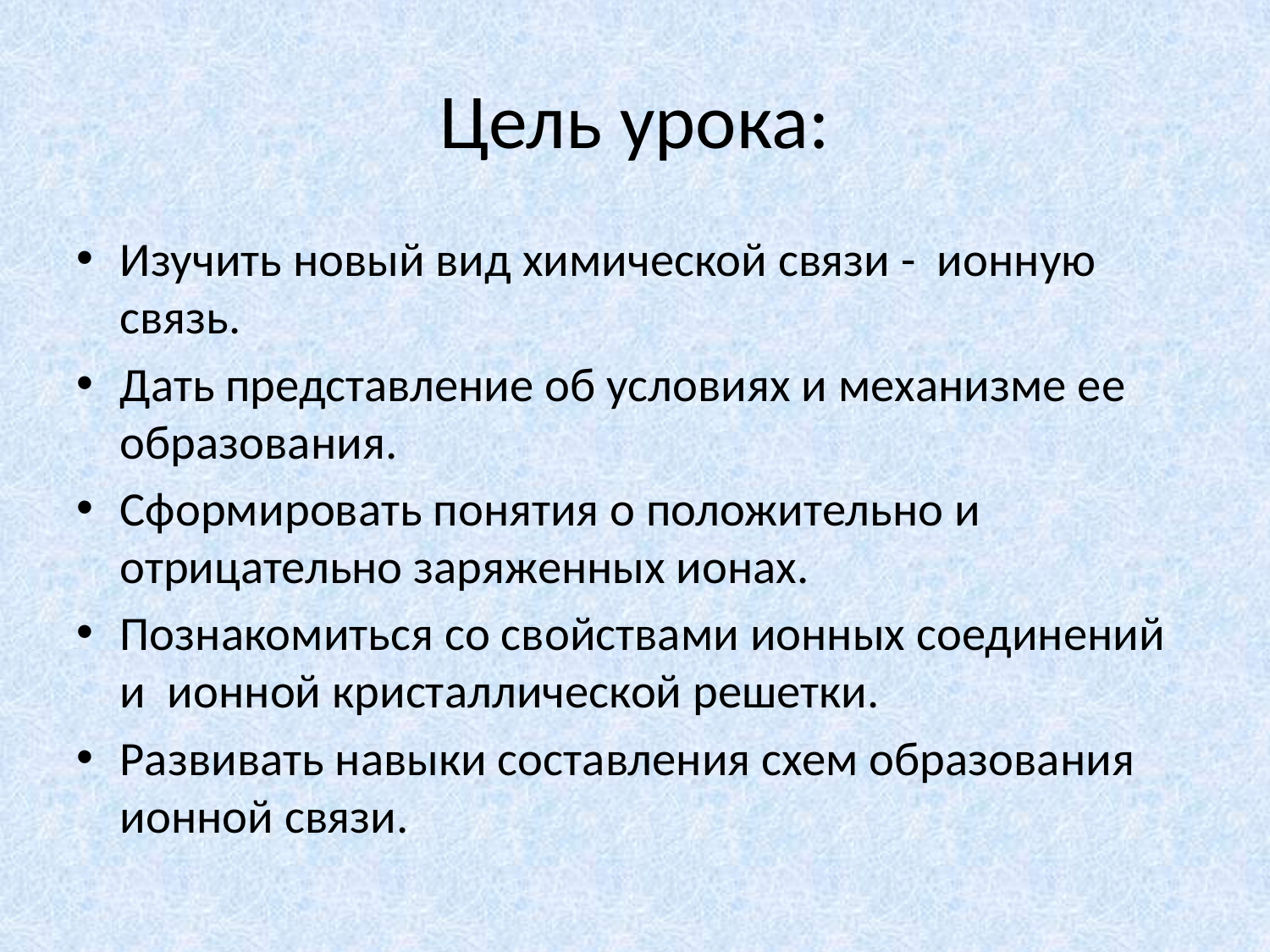

# Цель урока:
Изучить новый вид химической связи -  ионную связь.
Дать представление об условиях и механизме ее образования.
Сформировать понятия о положительно и отрицательно заряженных ионах.
Познакомиться со свойствами ионных соединений  и  ионной кристаллической решетки.
Развивать навыки составления схем образования ионной связи.